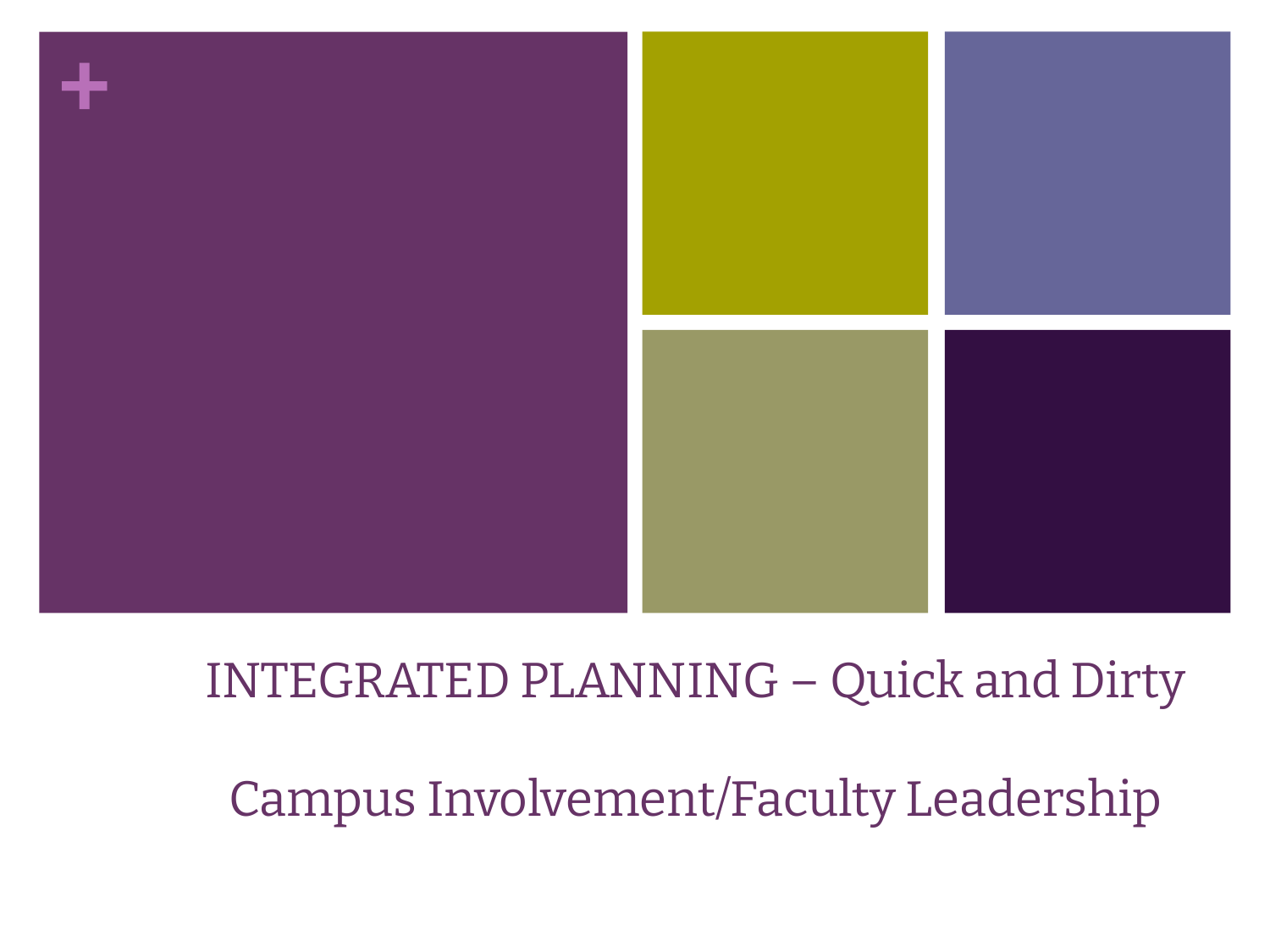

# INTEGRATED PLANNING – Quick and Dirty Campus Involvement/Faculty Leadership